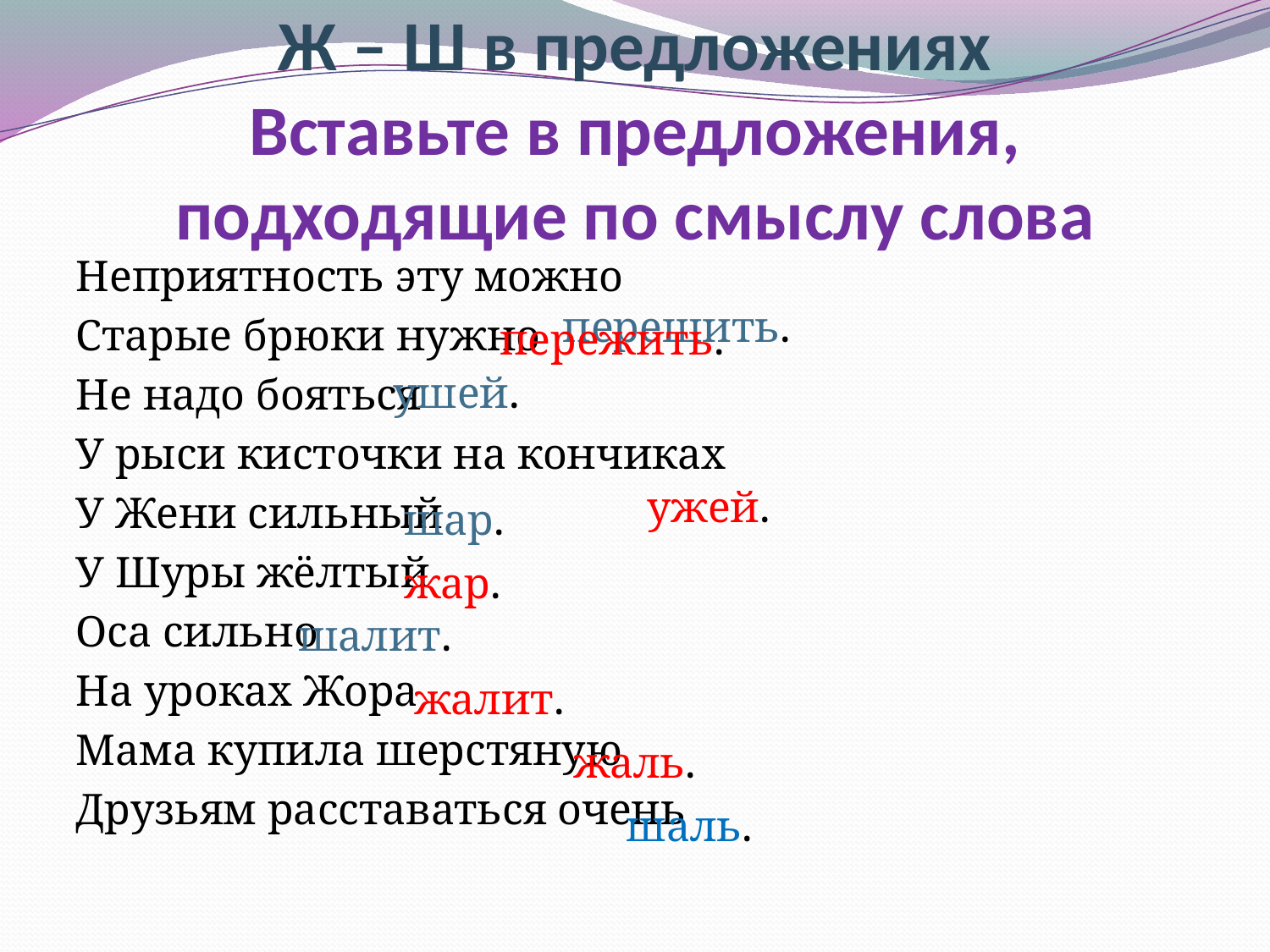

# Ж – Ш в предложениях Вставьте в предложения, подходящие по смыслу слова
Неприятность эту можно
Старые брюки нужно
Не надо бояться
У рыси кисточки на кончиках
У Жени сильный
У Шуры жёлтый
Оса сильно
На уроках Жора
Мама купила шерстяную
Друзьям расставаться очень

 перешить.
 пережить.
ушей.
 ужей.
шар.
жар.
шалит.
жалит.
жаль.
шаль.